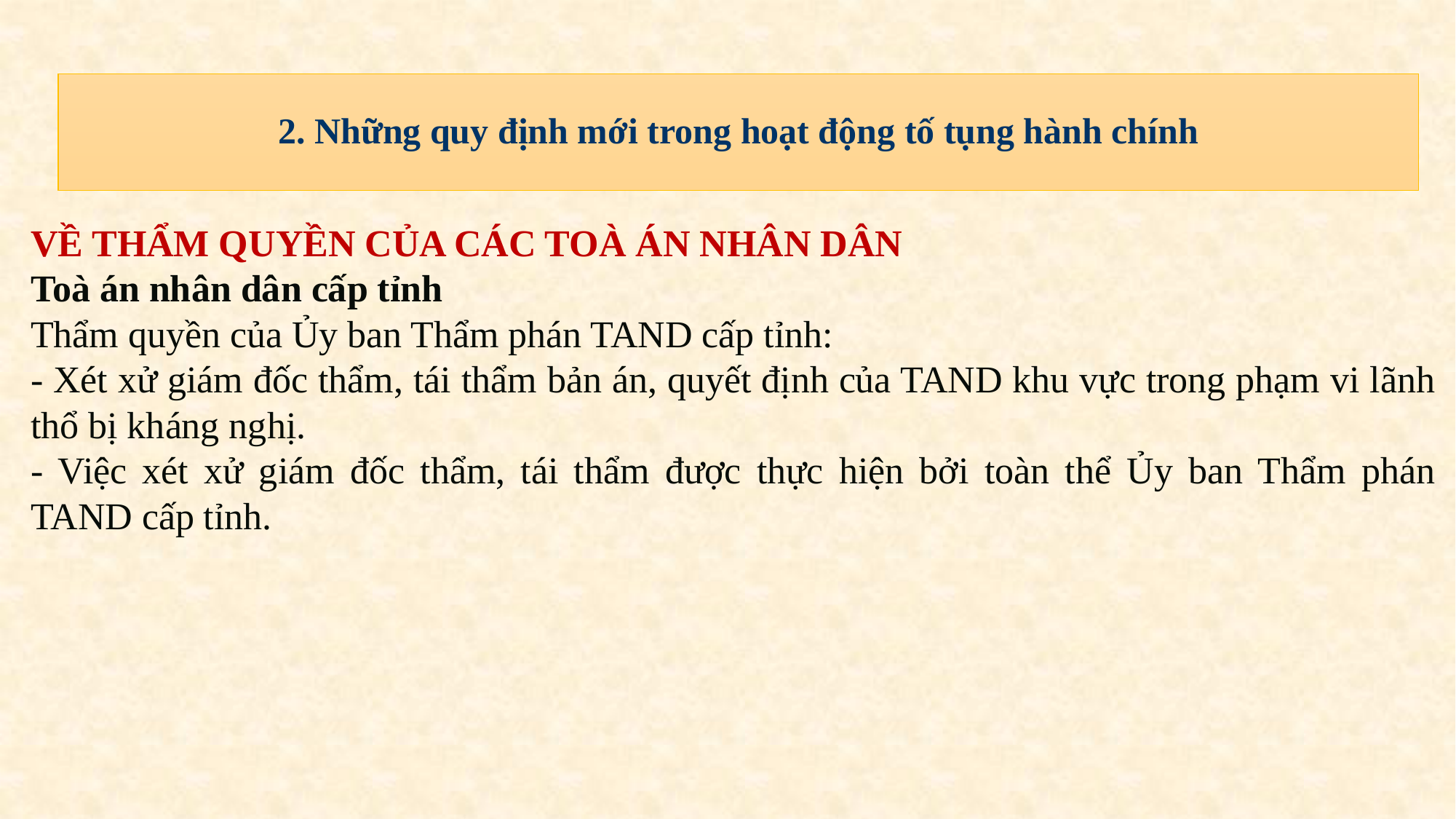

# 2. Những quy định mới trong hoạt động tố tụng hành chính

VỀ THẨM QUYỀN CỦA CÁC TOÀ ÁN NHÂN DÂN
Toà án nhân dân cấp tỉnh
Thẩm quyền của Ủy ban Thẩm phán TAND cấp tỉnh:
- Xét xử giám đốc thẩm, tái thẩm bản án, quyết định của TAND khu vực trong phạm vi lãnh thổ bị kháng nghị.
- Việc xét xử giám đốc thẩm, tái thẩm được thực hiện bởi toàn thể Ủy ban Thẩm phán TAND cấp tỉnh.